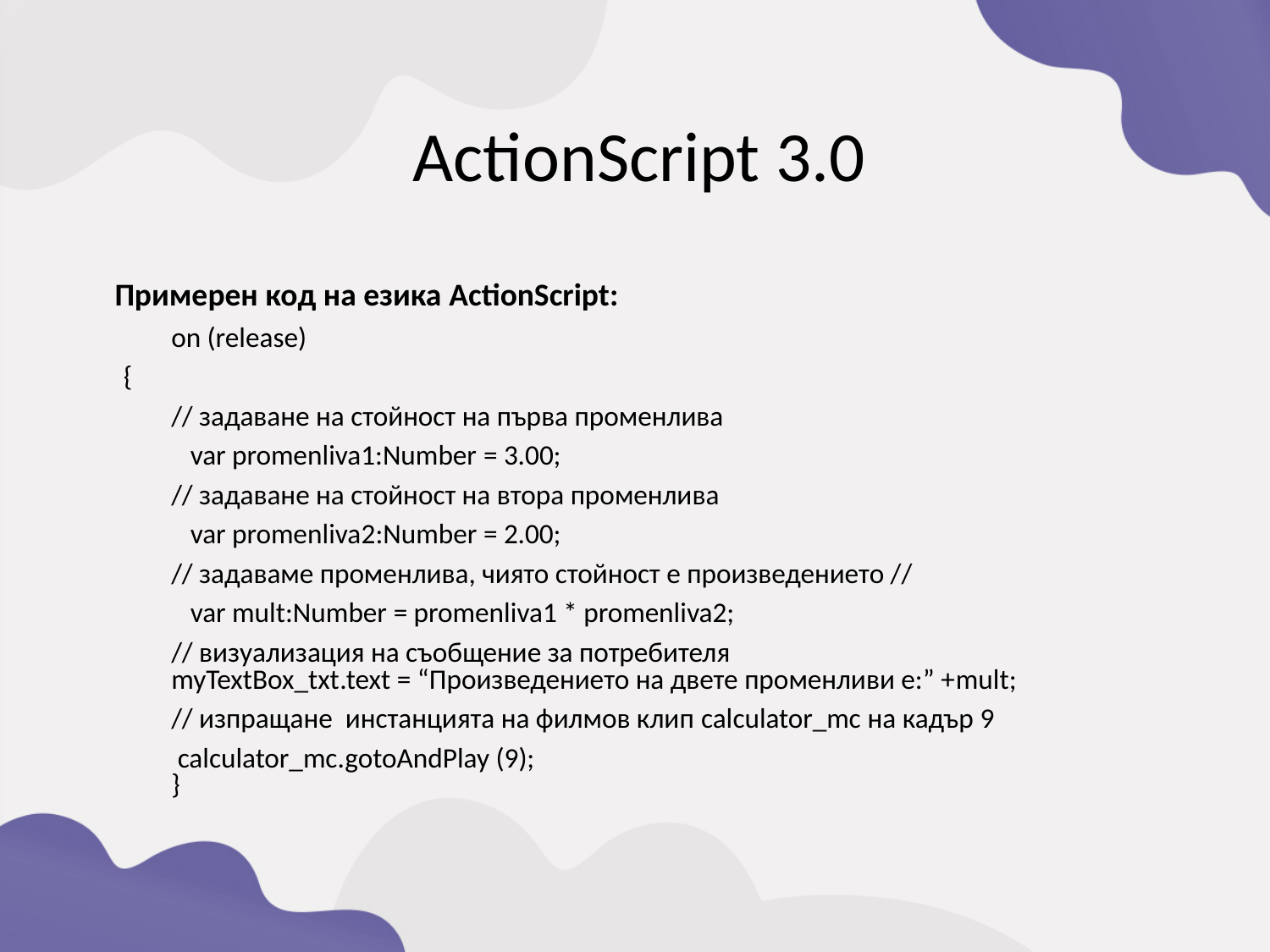

АctionScript 3.0
 Примерен код на езика ActionScript:
	on (release)
{
	// задаване на стойност на първа променлива
	   var promenliva1:Number = 3.00;
	// задаване на стойност на втора променлива
	   var promenliva2:Number = 2.00;
	// задаваме променлива, чиято стойност е произведението //
	   var mult:Number = promenliva1 * promenliva2;
	// визуализация на съобщение за потребителя
myTextBox_txt.text = “Произведението на двете променливи е:” +mult;
	// изпращане  инстанцията на филмов клип calculator_mc на кадър 9
	 calculator_mc.gotoAndPlay (9);
}